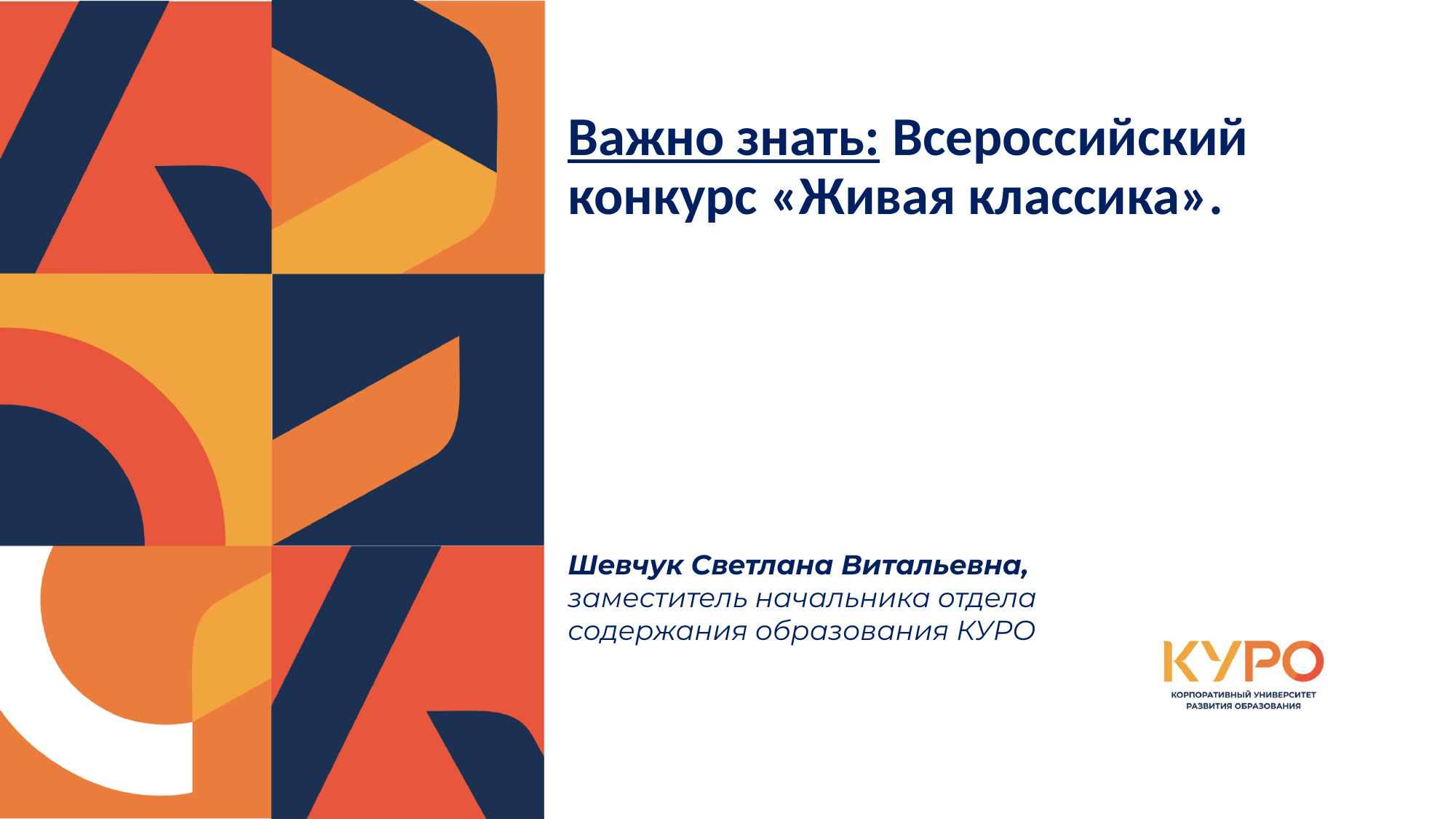

Важно знать: Всероссийский конкурс «Живая классика».
Шевчук Светлана Витальевна,
заместитель начальника отдела содержания образования КУРО